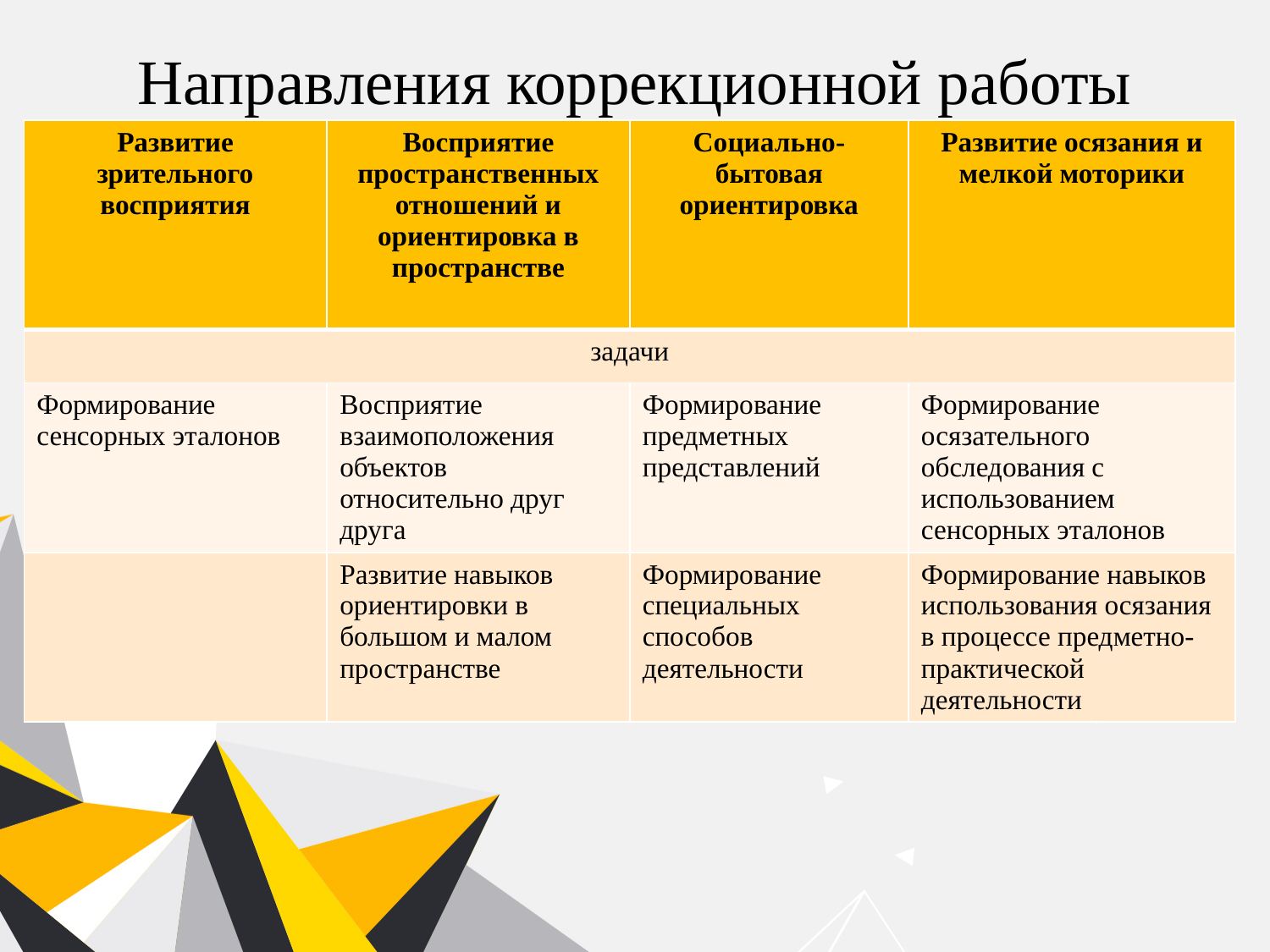

# Направления коррекционной работы
| Развитие зрительного восприятия | Восприятие пространственных отношений и ориентировка в пространстве | Социально-бытовая ориентировка | Развитие осязания и мелкой моторики |
| --- | --- | --- | --- |
| задачи |  |  |  |
| Формирование сенсорных эталонов | Восприятие взаимоположения объектов относительно друг друга | Формирование предметных представлений | Формирование осязательного обследования с использованием сенсорных эталонов |
|  | Развитие навыков ориентировки в большом и малом пространстве | Формирование специальных способов деятельности | Формирование навыков использования осязания в процессе предметно-практической деятельности |